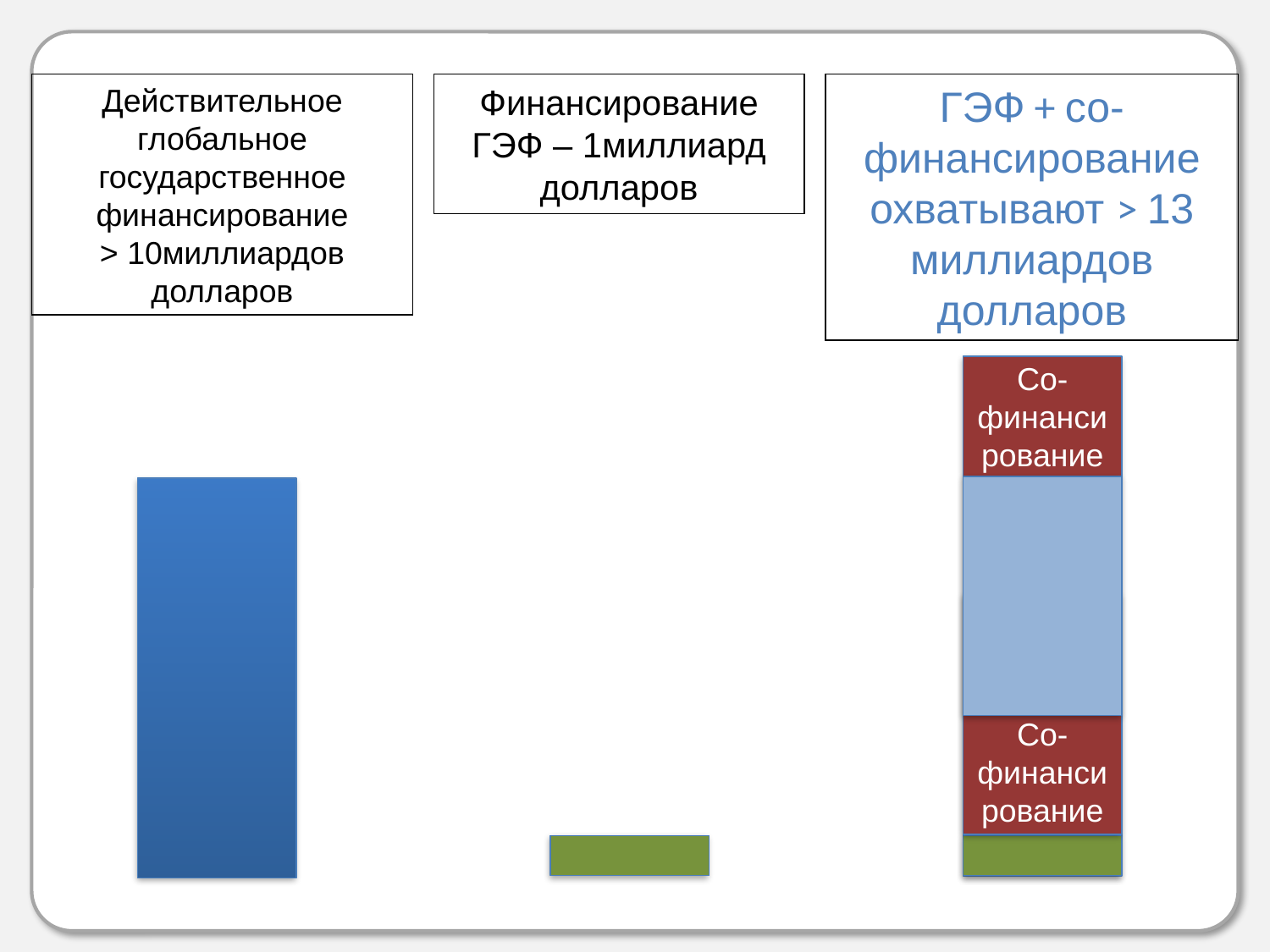

Действительное глобальное государственное финансирование
> 10миллиардов долларов
Финансирование ГЭФ – 1миллиард долларов
ГЭФ + со-финансирование охватывают > 13 миллиардов долларов
Со-финансирование

Со-финансирование